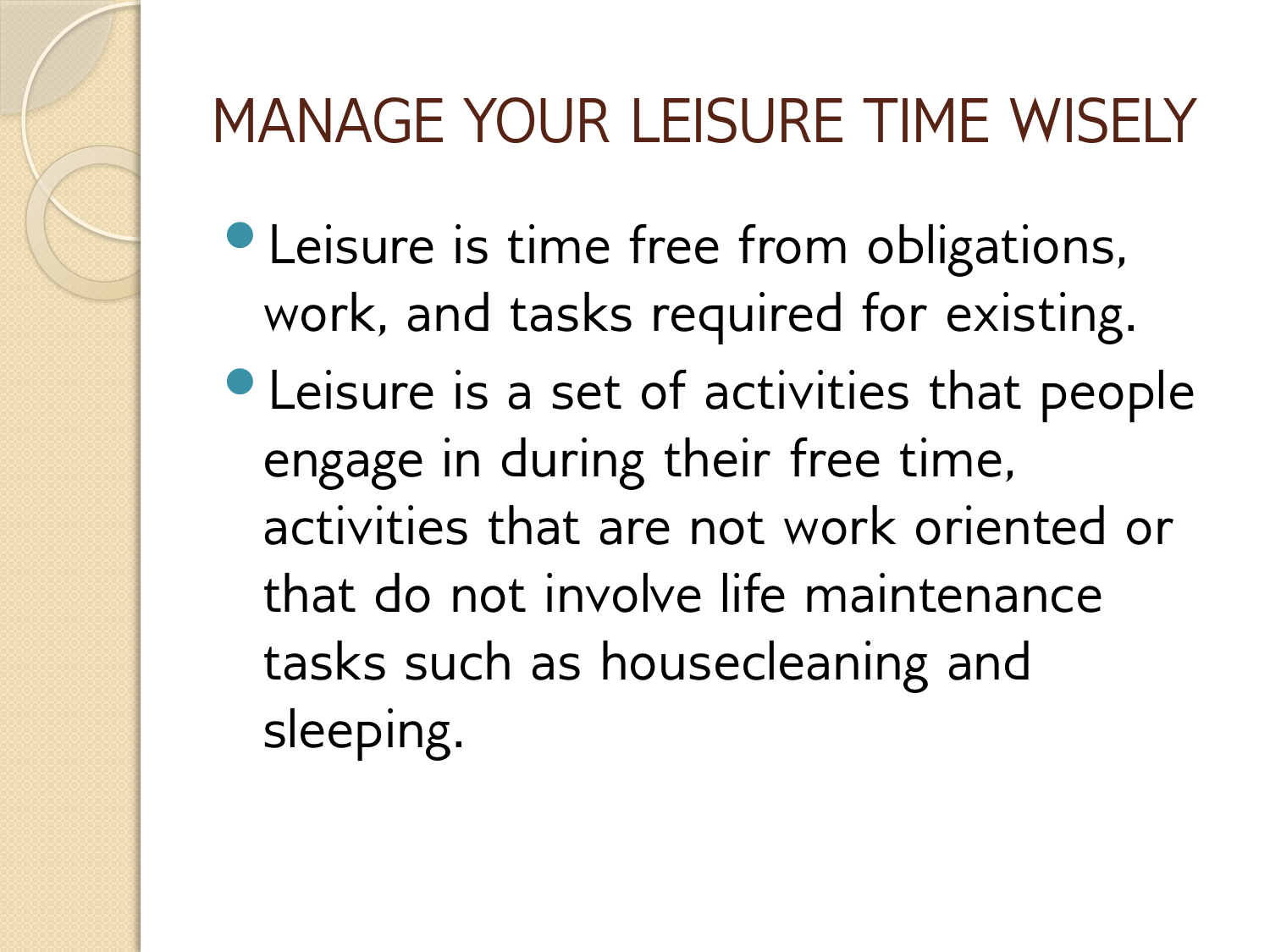

# MANAGE YOUR LEISURE TIME WISELY
Leisure is time free from obligations, work, and tasks required for existing.
Leisure is a set of activities that people engage in during their free time, activities that are not work oriented or that do not involve life maintenance tasks such as housecleaning and sleeping.